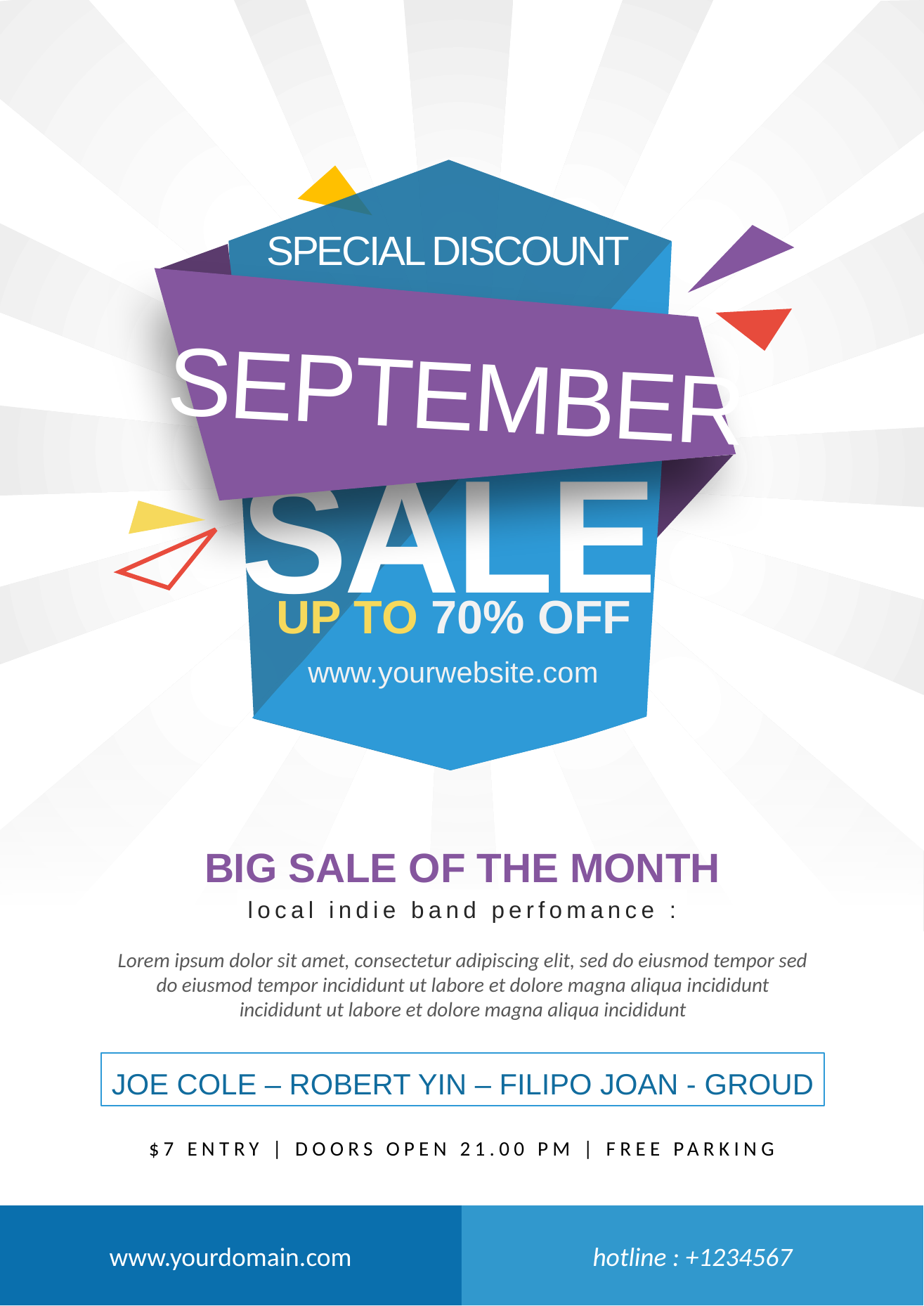

SPECIAL DISCOUNT

SEPTEMBER
SALE

UP TO 70% OFF
www.yourwebsite.com

BIG SALE OF THE MONTH
local indie band perfomance :
Lorem ipsum dolor sit amet, consectetur adipiscing elit, sed do eiusmod tempor sed do eiusmod tempor incididunt ut labore et dolore magna aliqua incididunt
incididunt ut labore et dolore magna aliqua incididunt
JOE COLE – ROBERT YIN – FILIPO JOAN - GROUD
$7 ENTRY | DOORS OPEN 21.00 PM | FREE PARKING
www.yourdomain.com
hotline : +1234567